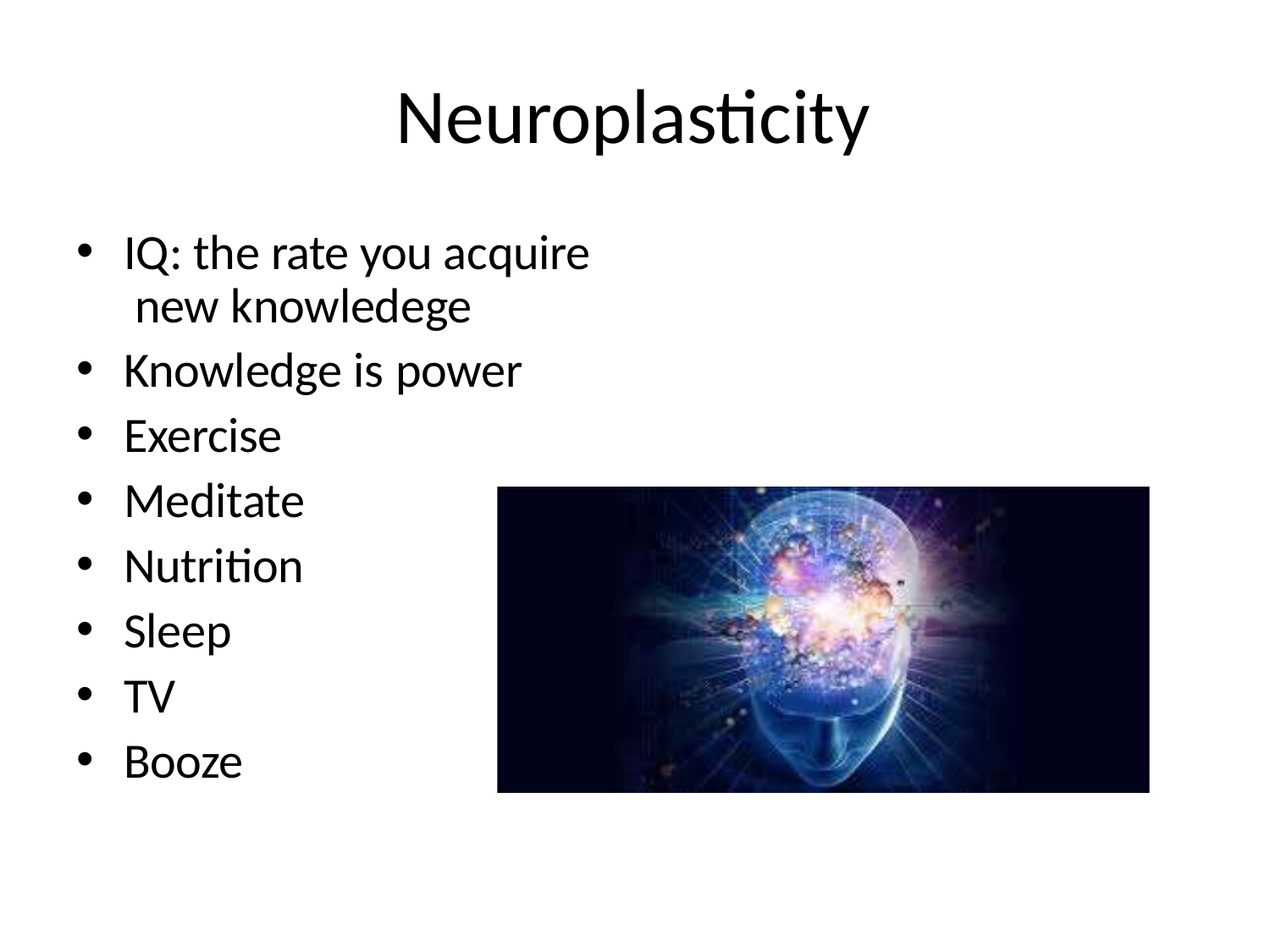

# Neuroplasticity
IQ: the rate you acquire  new knowledege
Knowledge is power
Exercise
Meditate
Nutrition
Sleep
TV
Booze